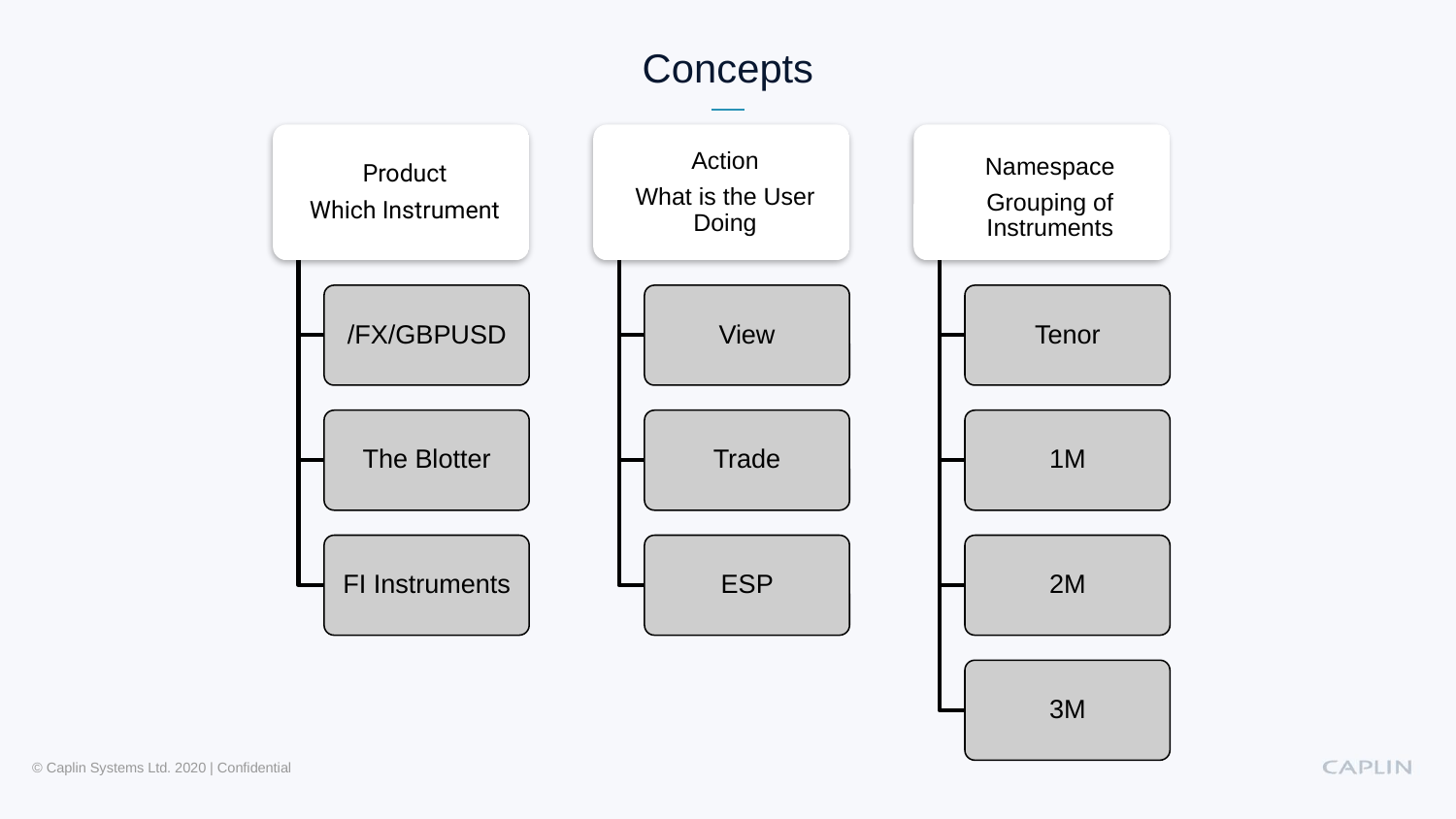

# Concepts

Product
Which Instrument
Action
What is the User Doing
Namespace
Grouping of Instruments

/FX/GBPUSD
View
Tenor

The Blotter
Trade
1M

FI Instruments
ESP
2M

3M